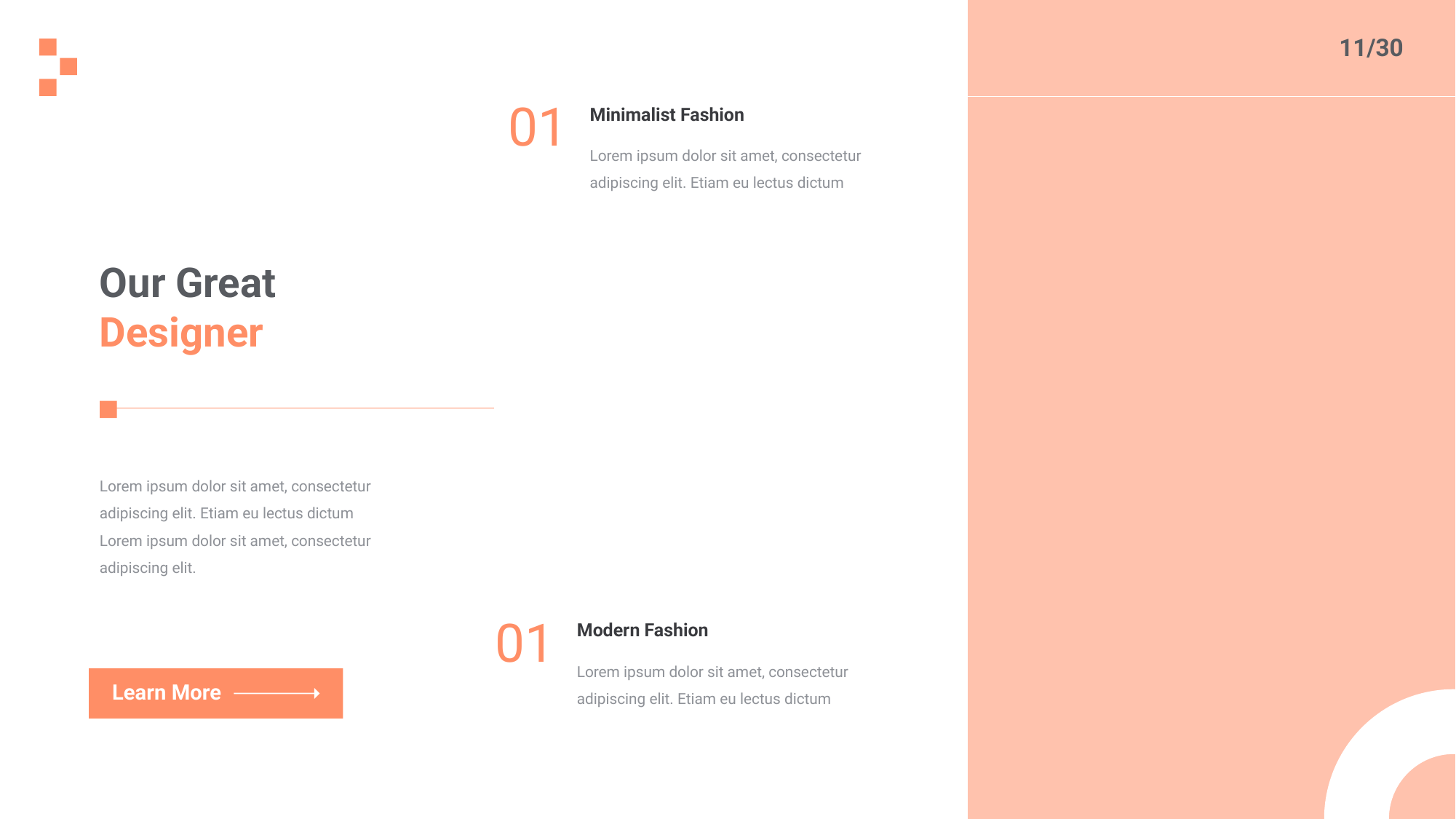

11/30

01
Minimalist Fashion
Lorem ipsum dolor sit amet, consectetur adipiscing elit. Etiam eu lectus dictum
Our Great
Designer

Lorem ipsum dolor sit amet, consectetur adipiscing elit. Etiam eu lectus dictum  Lorem ipsum dolor sit amet, consectetur adipiscing elit.
01
Modern Fashion
Lorem ipsum dolor sit amet, consectetur adipiscing elit. Etiam eu lectus dictum

Learn More